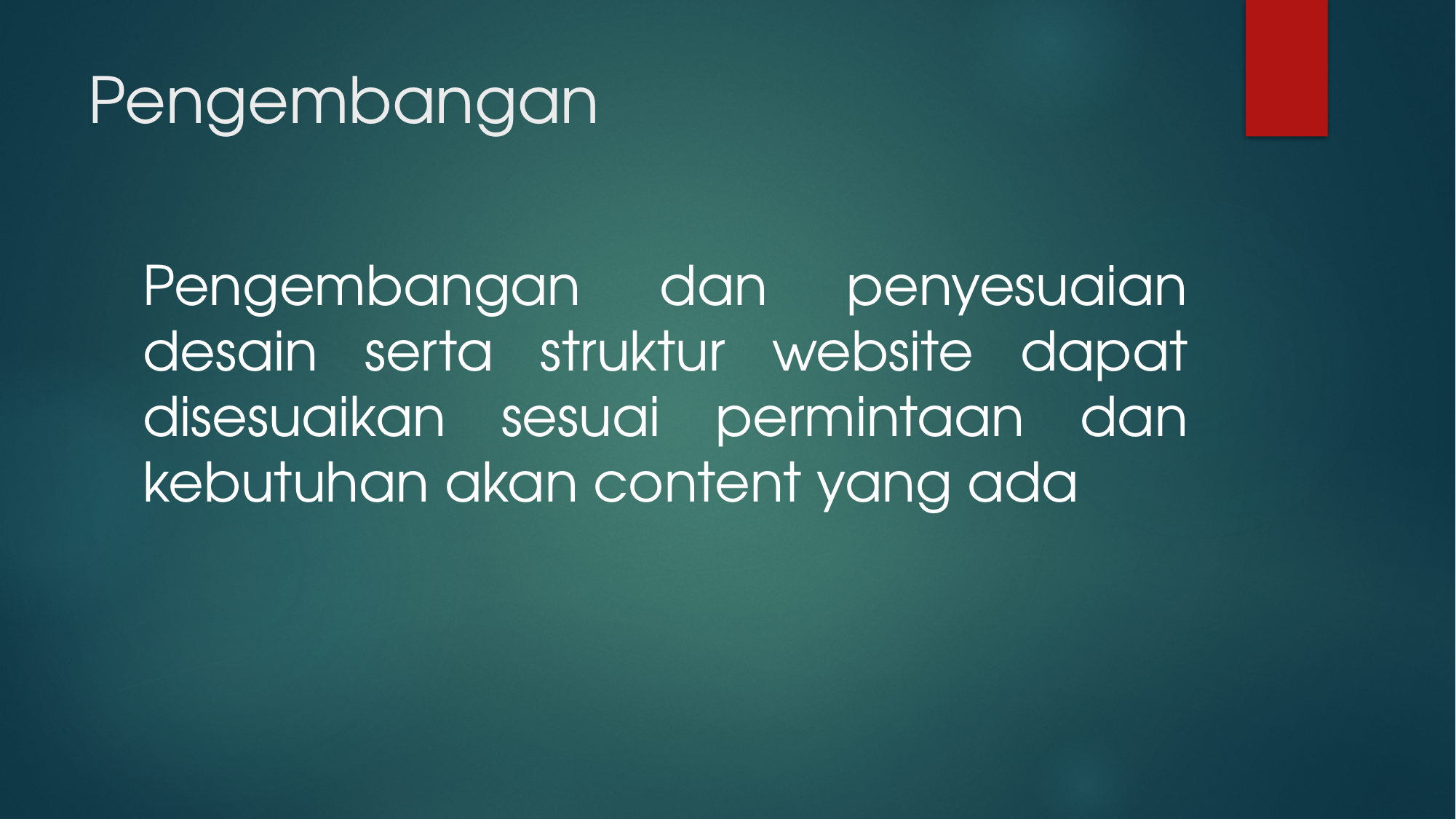

# Pengembangan
Pengembangan dan penyesuaian desain serta struktur website dapat disesuaikan sesuai permintaan dan kebutuhan akan content yang ada